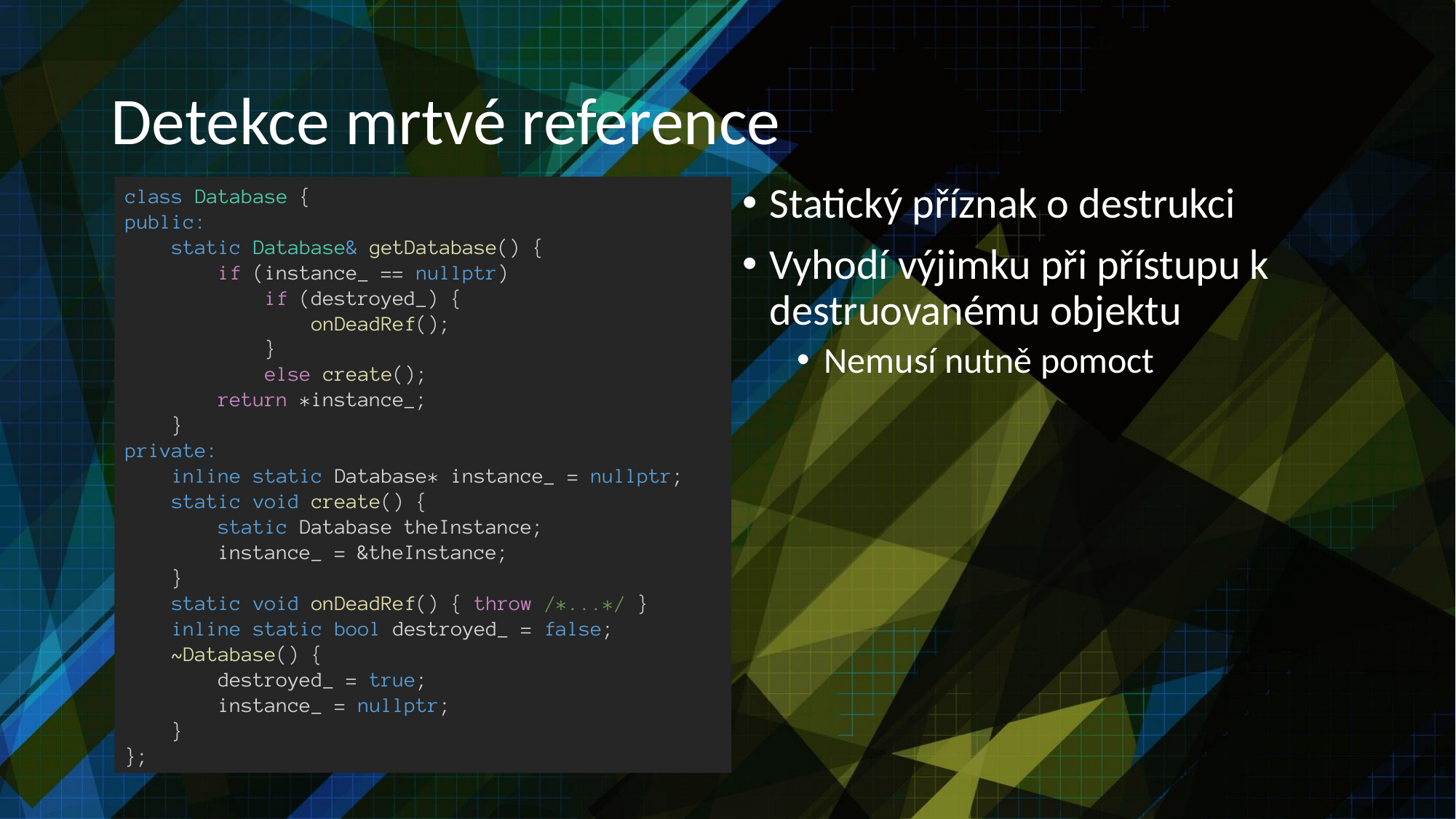

# Detekce mrtvé reference
Statický příznak o destrukci
Vyhodí výjimku při přístupu k destruovanému objektu
Nemusí nutně pomoct
class Database {​
public:​
    static Database& getDatabase() {​
        if (instance_ == nullptr)​
            if (destroyed_) {​
                onDeadRef();​
            }​
            else create();​
        return *instance_;​
    }​
private:
    inline static Database* instance_ = nullptr;
    static void create() {​
        static Database theInstance;
        instance_ = &theInstance;
    }​
    static void onDeadRef() { throw /*...*/ }​
    inline static bool destroyed_ = false;​
    ~Database() {​
        destroyed_ = true;​
        instance_ = nullptr;​
    }​
};